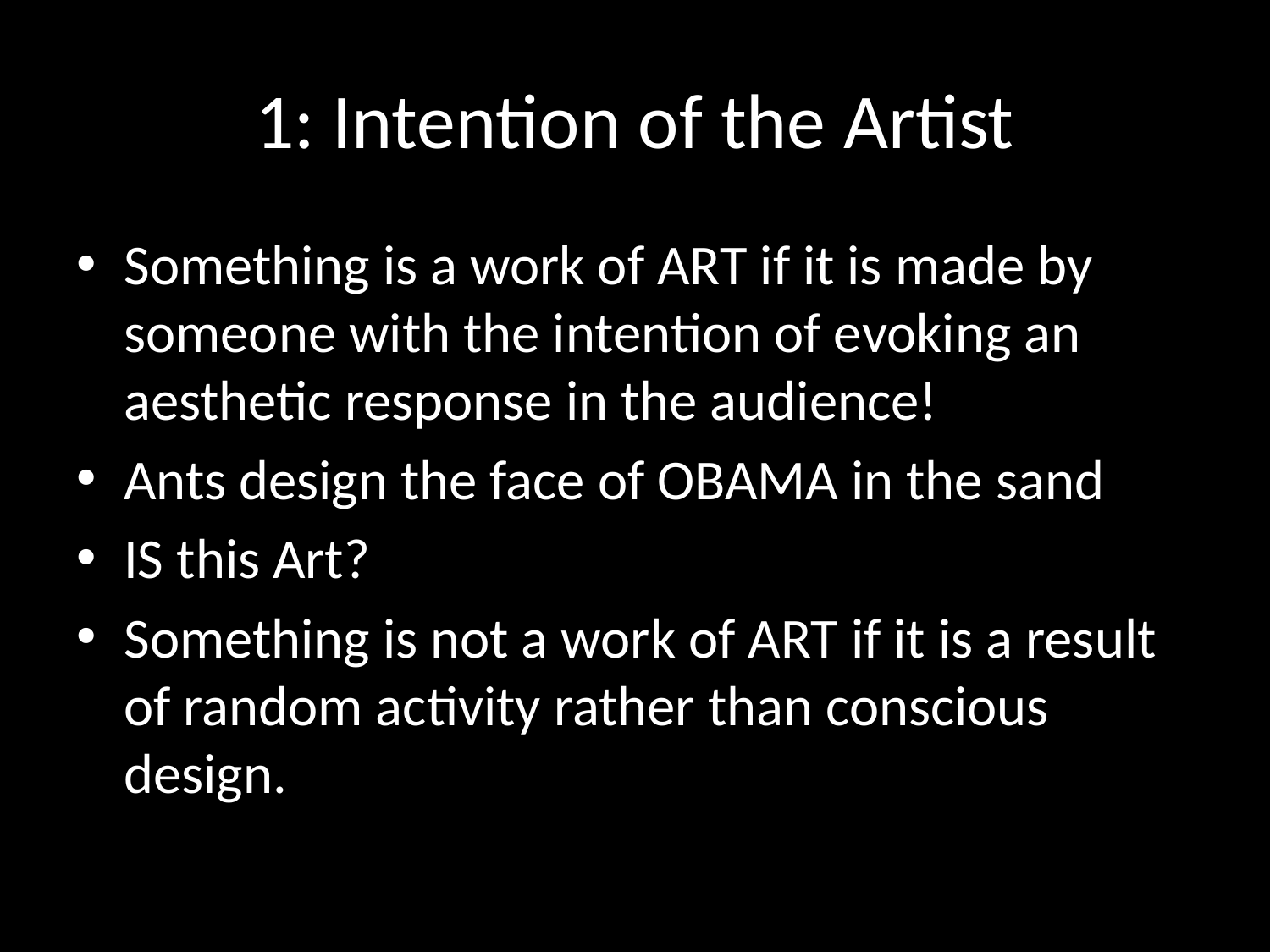

# 1: Intention of the Artist
Something is a work of ART if it is made by someone with the intention of evoking an aesthetic response in the audience!
Ants design the face of OBAMA in the sand
IS this Art?
Something is not a work of ART if it is a result of random activity rather than conscious design.